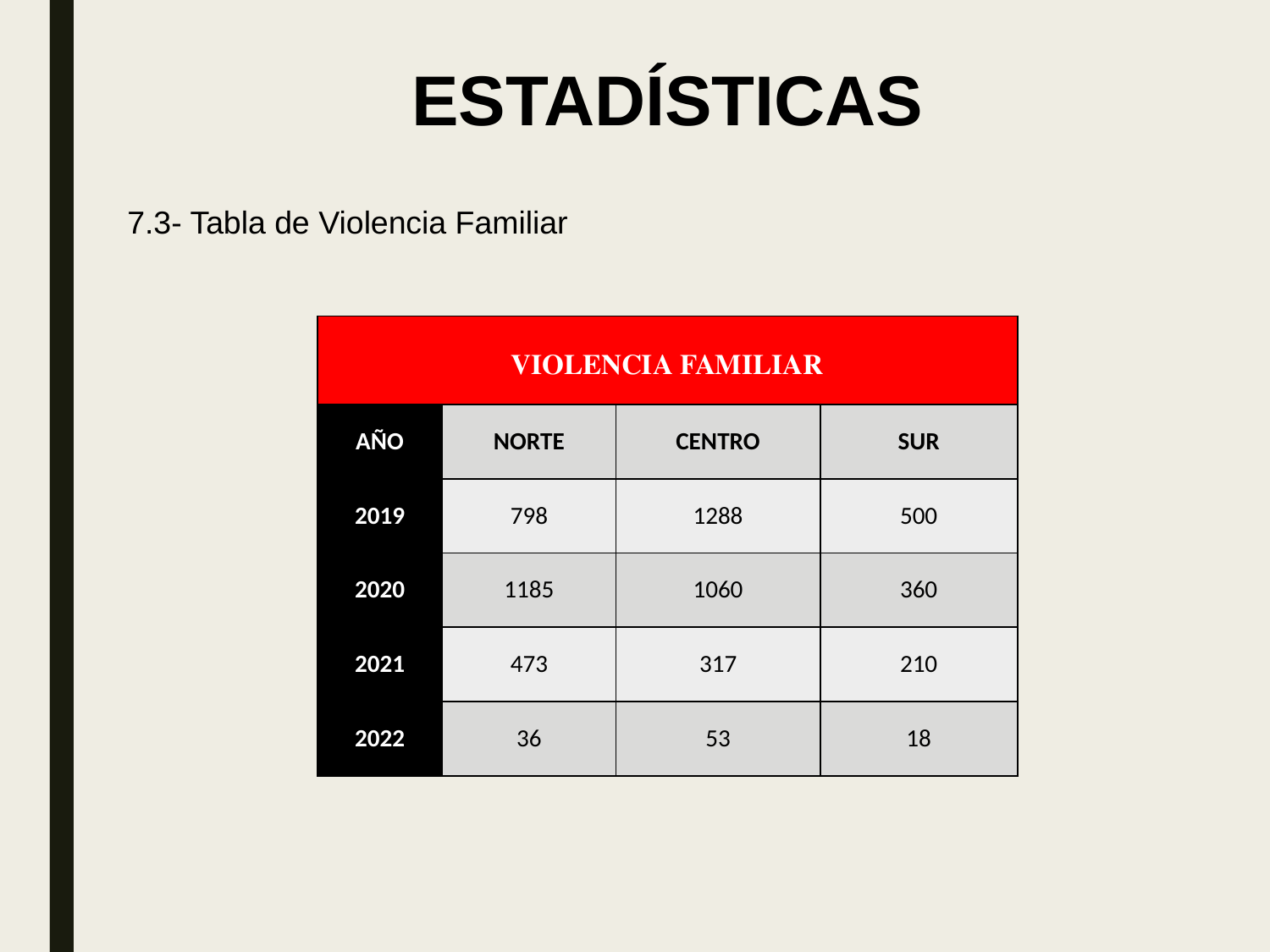

ESTADÍSTICAS
7.3- Tabla de Violencia Familiar

| VIOLENCIA FAMILIAR |  |  |  |
| --- | --- | --- | --- |
| AÑO | NORTE | CENTRO | SUR |
| 2019 | 798 | 1288 | 500 |
| 2020 | 1185 | 1060 | 360 |
| 2021 | 473 | 317 | 210 |
| 2022 | 36 | 53 | 18 |